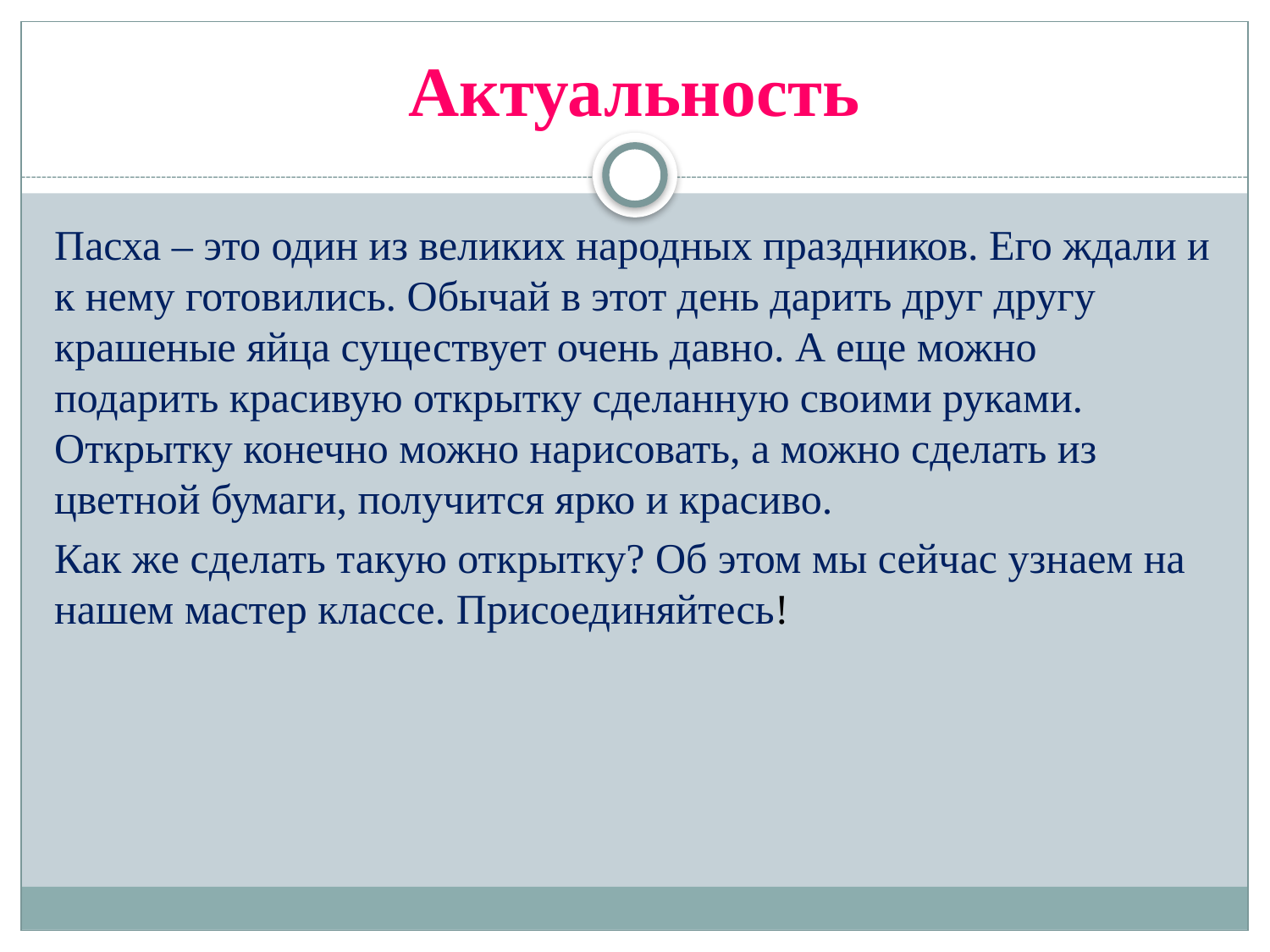

# Актуальность
Пасха – это один из великих народных праздников. Его ждали и к нему готовились. Обычай в этот день дарить друг другу крашеные яйца существует очень давно. А еще можно подарить красивую открытку сделанную своими руками. Открытку конечно можно нарисовать, а можно сделать из цветной бумаги, получится ярко и красиво.
Как же сделать такую открытку? Об этом мы сейчас узнаем на нашем мастер классе. Присоединяйтесь!